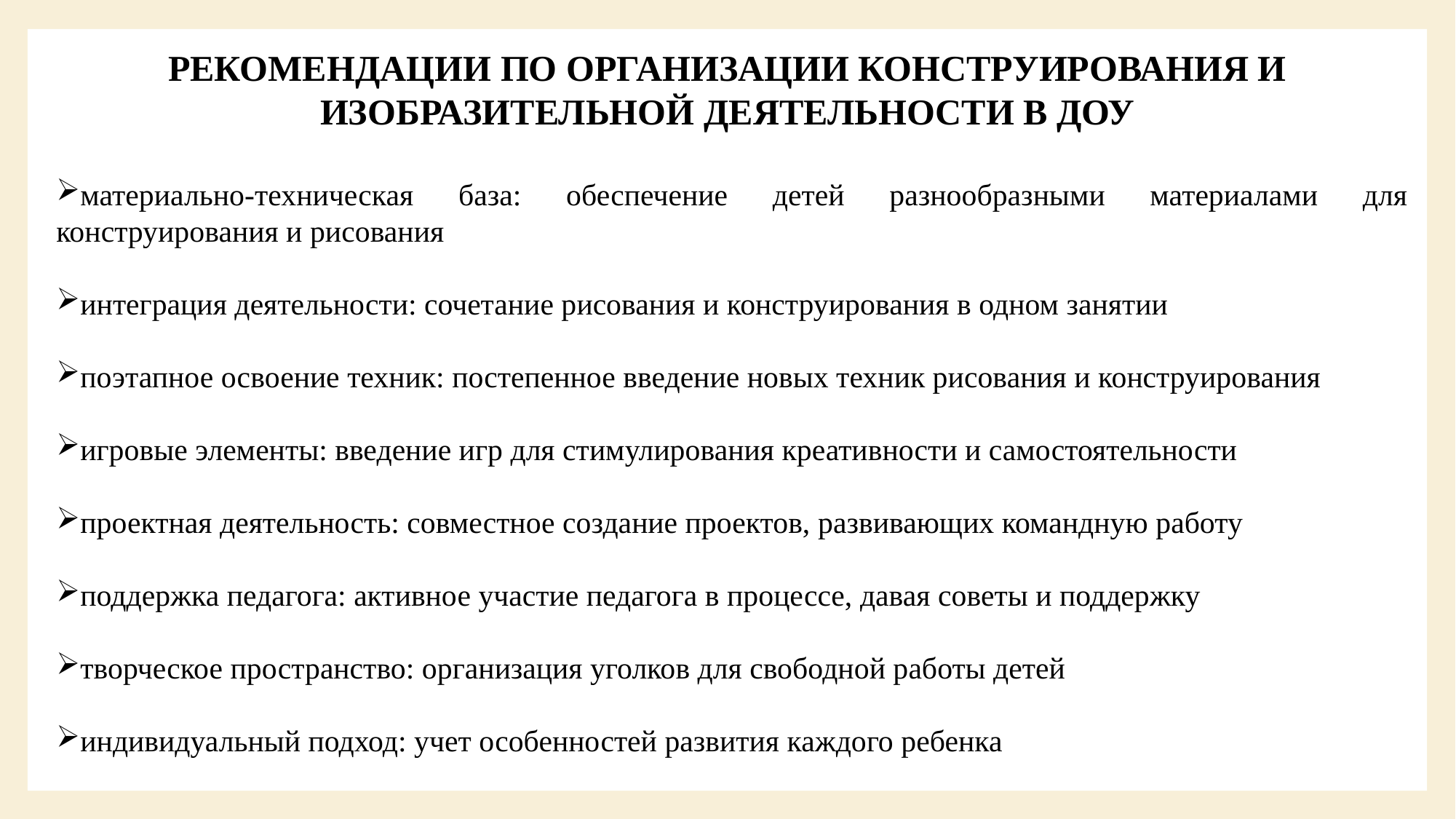

РЕКОМЕНДАЦИИ ПО ОРГАНИЗАЦИИ КОНСТРУИРОВАНИЯ И ИЗОБРАЗИТЕЛЬНОЙ ДЕЯТЕЛЬНОСТИ В ДОУ
материально-техническая база: обеспечение детей разнообразными материалами для конструирования и рисования

интеграция деятельности: сочетание рисования и конструирования в одном занятии

поэтапное освоение техник: постепенное введение новых техник рисования и конструирования

игровые элементы: введение игр для стимулирования креативности и самостоятельности

проектная деятельность: совместное создание проектов, развивающих командную работу

поддержка педагога: активное участие педагога в процессе, давая советы и поддержку

творческое пространство: организация уголков для свободной работы детей

индивидуальный подход: учет особенностей развития каждого ребенка